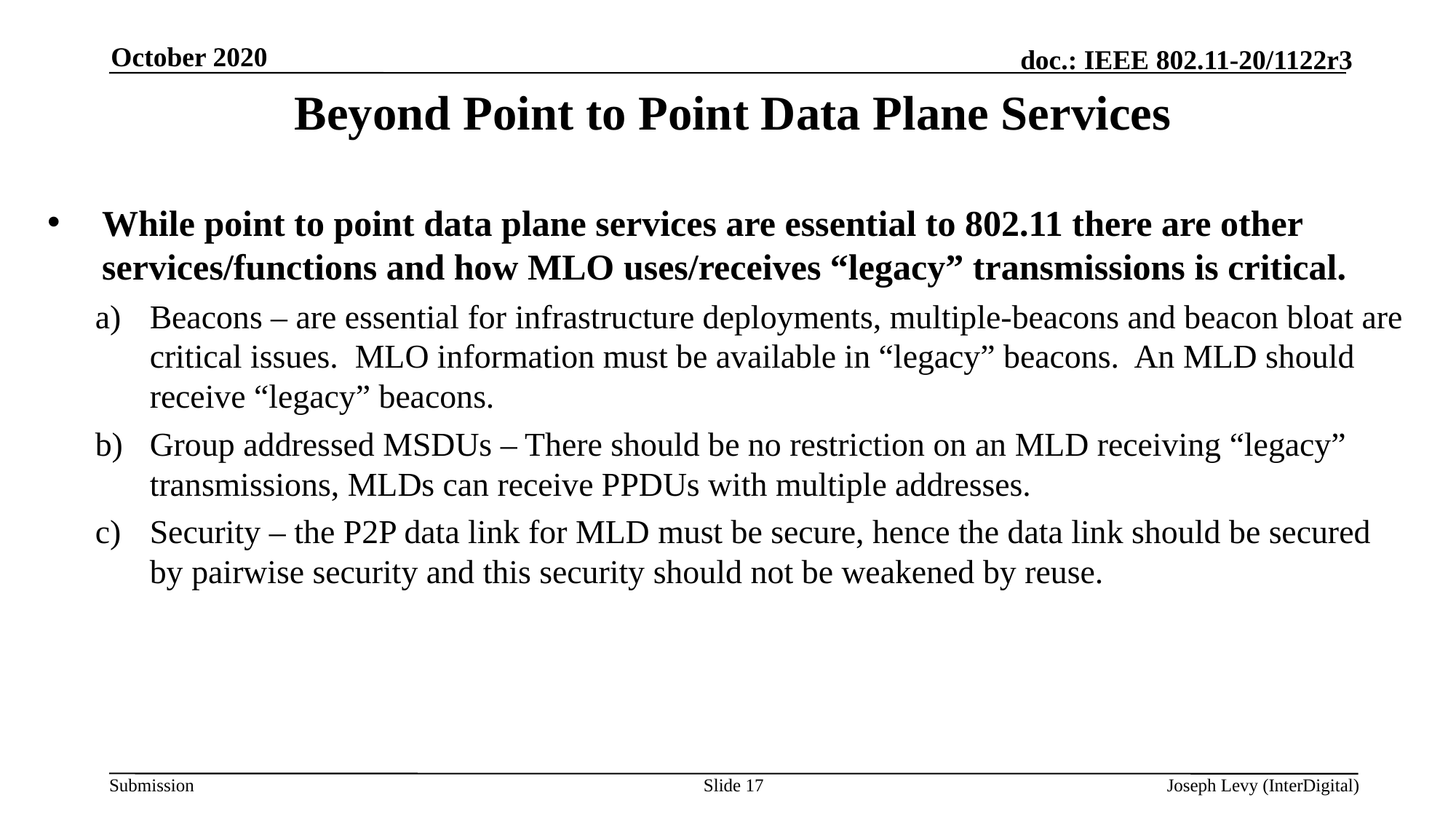

October 2020
# Beyond Point to Point Data Plane Services
While point to point data plane services are essential to 802.11 there are other services/functions and how MLO uses/receives “legacy” transmissions is critical.
Beacons – are essential for infrastructure deployments, multiple-beacons and beacon bloat are critical issues.  MLO information must be available in “legacy” beacons.  An MLD should receive “legacy” beacons.
Group addressed MSDUs – There should be no restriction on an MLD receiving “legacy” transmissions, MLDs can receive PPDUs with multiple addresses.
Security – the P2P data link for MLD must be secure, hence the data link should be secured by pairwise security and this security should not be weakened by reuse.
Slide 17
Joseph Levy (InterDigital)